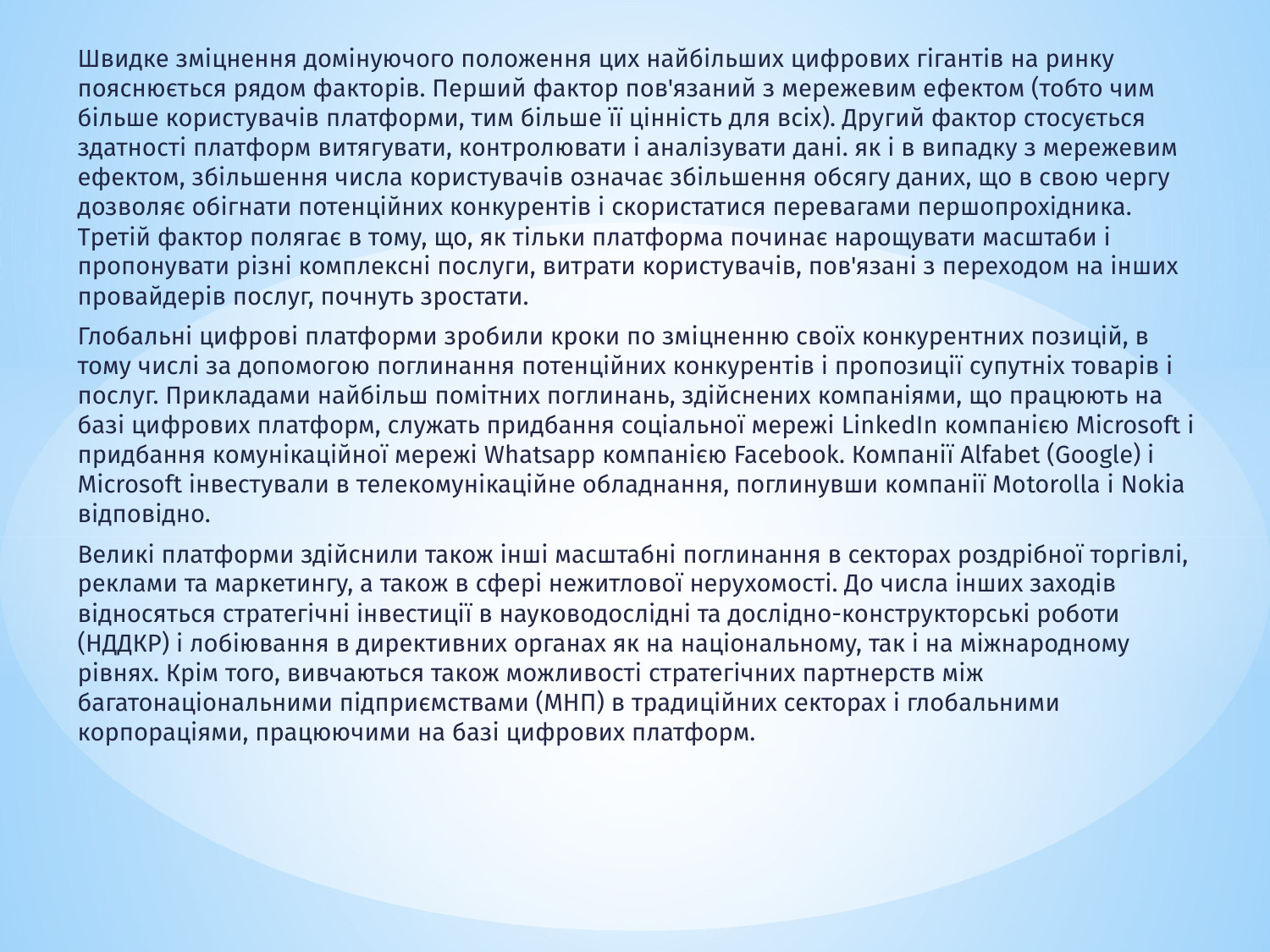

Швидке зміцнення домінуючого положення цих найбільших цифрових гігантів на ринку пояснюється рядом факторів. Перший фактор пов'язаний з мережевим ефектом (тобто чим більше користувачів платформи, тим більше її цінність для всіх). Другий фактор стосується здатності платформ витягувати, контролювати і аналізувати дані. як і в випадку з мережевим ефектом, збільшення числа користувачів означає збільшення обсягу даних, що в свою чергу дозволяє обігнати потенційних конкурентів і скористатися перевагами першопрохідника. Третій фактор полягає в тому, що, як тільки платформа починає нарощувати масштаби і пропонувати різні комплексні послуги, витрати користувачів, пов'язані з переходом на інших провайдерів послуг, почнуть зростати.
Глобальні цифрові платформи зробили кроки по зміцненню своїх конкурентних позицій, в тому числі за допомогою поглинання потенційних конкурентів і пропозиції супутніх товарів і послуг. Прикладами найбільш помітних поглинань, здійснених компаніями, що працюють на базі цифрових платформ, служать придбання соціальної мережі LinkedIn компанією Мicrosoft і придбання комунікаційної мережі Whatsapp компанією Facebook. Компанії Alfabet (Google) і Мicrosoft інвестували в телекомунікаційне обладнання, поглинувши компанії Моtorolla і Nokia відповідно.
Великі платформи здійснили також інші масштабні поглинання в секторах роздрібної торгівлі, реклами та маркетингу, а також в сфері нежитлової нерухомості. До числа інших заходів відносяться стратегічні інвестиції в науководослідні та дослідно-конструкторські роботи (НДДКР) і лобіювання в директивних органах як на національному, так і на міжнародному рівнях. Крім того, вивчаються також можливості стратегічних партнерств між багатонаціональними підприємствами (МНП) в традиційних секторах і глобальними корпораціями, працюючими на базі цифрових платформ.